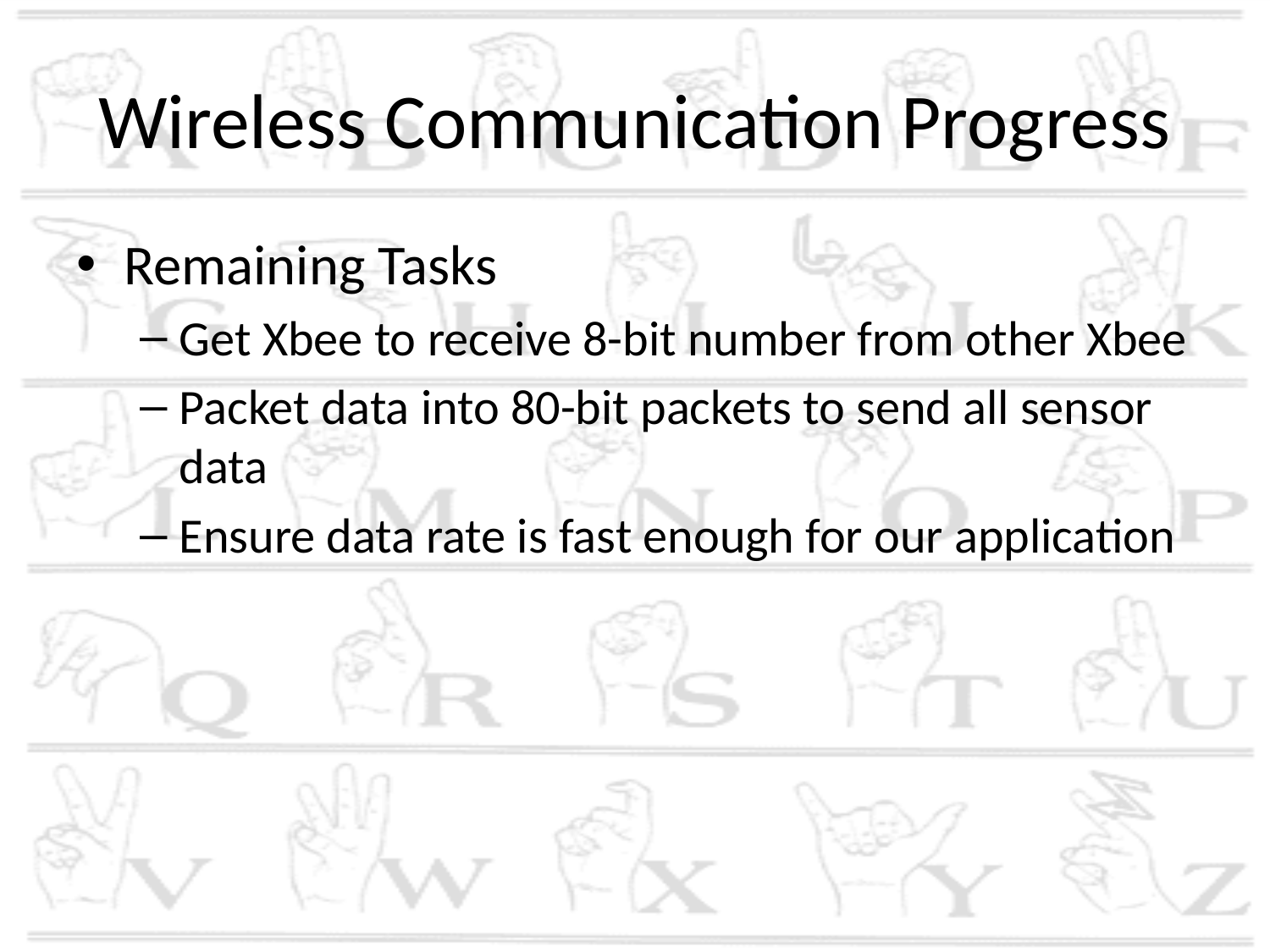

# Wireless Communication Progress
Remaining Tasks
Get Xbee to receive 8-bit number from other Xbee
Packet data into 80-bit packets to send all sensor data
Ensure data rate is fast enough for our application